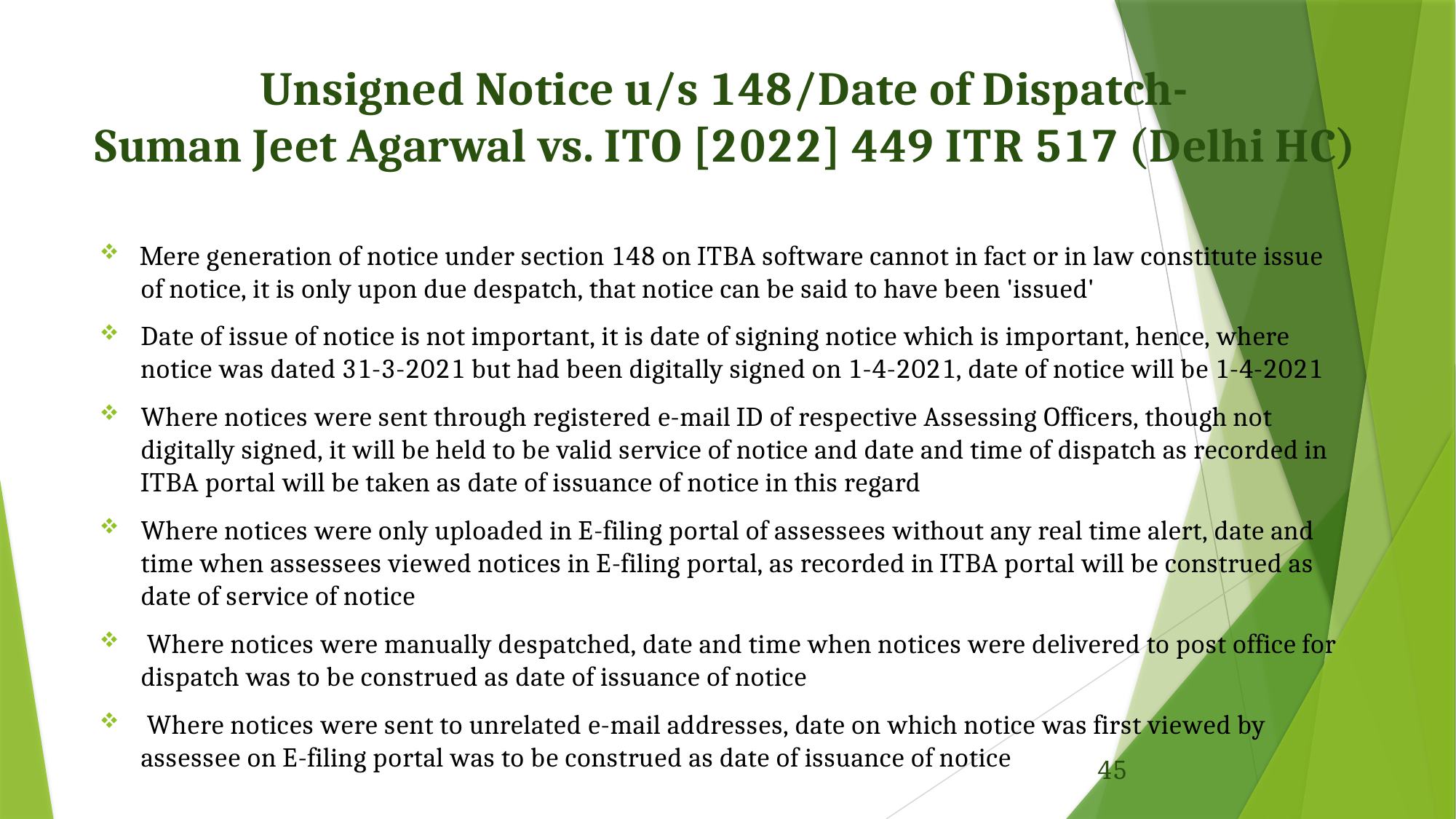

# Unsigned Notice u/s 148/Date of Dispatch- Suman Jeet Agarwal vs. ITO [2022] 449 ITR 517 (Delhi HC)
Mere generation of notice under section 148 on ITBA software cannot in fact or in law constitute issue of notice, it is only upon due despatch, that notice can be said to have been 'issued'
Date of issue of notice is not important, it is date of signing notice which is important, hence, where notice was dated 31-3-2021 but had been digitally signed on 1-4-2021, date of notice will be 1-4-2021
Where notices were sent through registered e-mail ID of respective Assessing Officers, though not digitally signed, it will be held to be valid service of notice and date and time of dispatch as recorded in ITBA portal will be taken as date of issuance of notice in this regard
Where notices were only uploaded in E-filing portal of assessees without any real time alert, date and time when assessees viewed notices in E-filing portal, as recorded in ITBA portal will be construed as date of service of notice
 Where notices were manually despatched, date and time when notices were delivered to post office for dispatch was to be construed as date of issuance of notice
 Where notices were sent to unrelated e-mail addresses, date on which notice was first viewed by assessee on E-filing portal was to be construed as date of issuance of notice

45